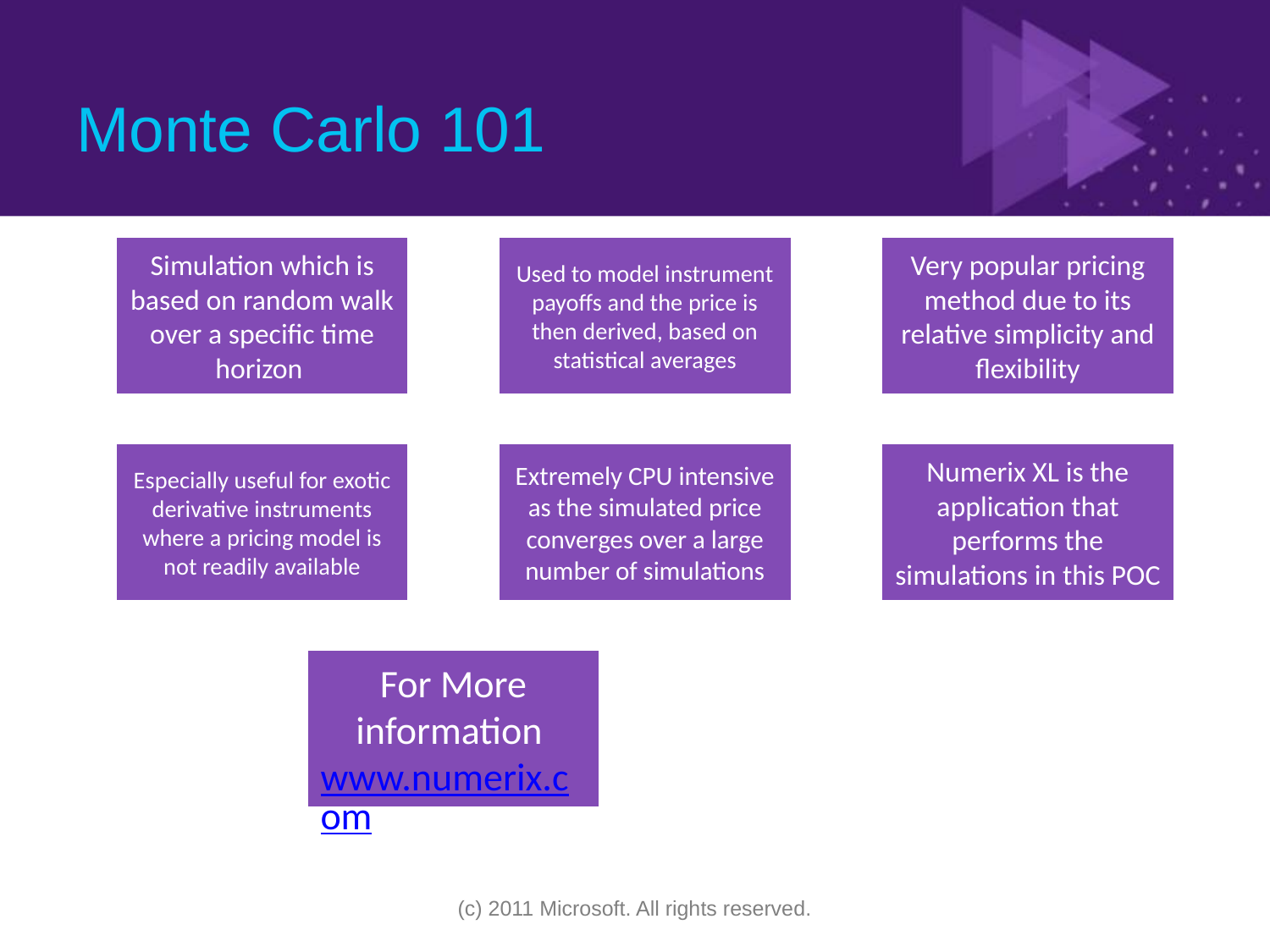

# Monte Carlo 101
Simulation which is based on random walk over a specific time horizon
Used to model instrument payoffs and the price is then derived, based on statistical averages
Very popular pricing method due to its relative simplicity and flexibility
Especially useful for exotic derivative instruments where a pricing model is not readily available
Extremely CPU intensive as the simulated price converges over a large number of simulations
Numerix XL is the application that performs the simulations in this POC
For More information www.numerix.com
(c) 2011 Microsoft. All rights reserved.